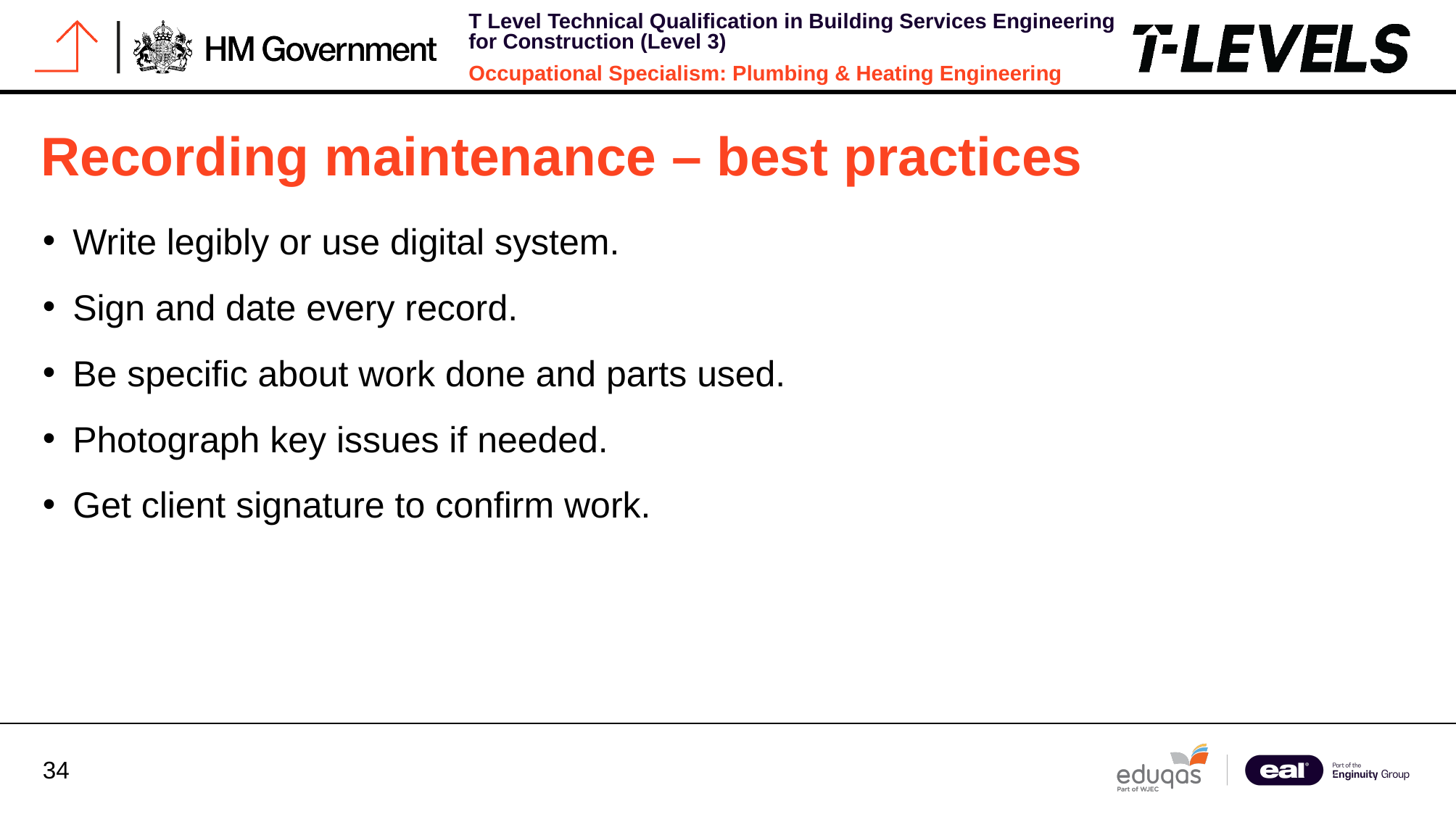

# Recording maintenance – best practices
Write legibly or use digital system.
Sign and date every record.
Be specific about work done and parts used.
Photograph key issues if needed.
Get client signature to confirm work.